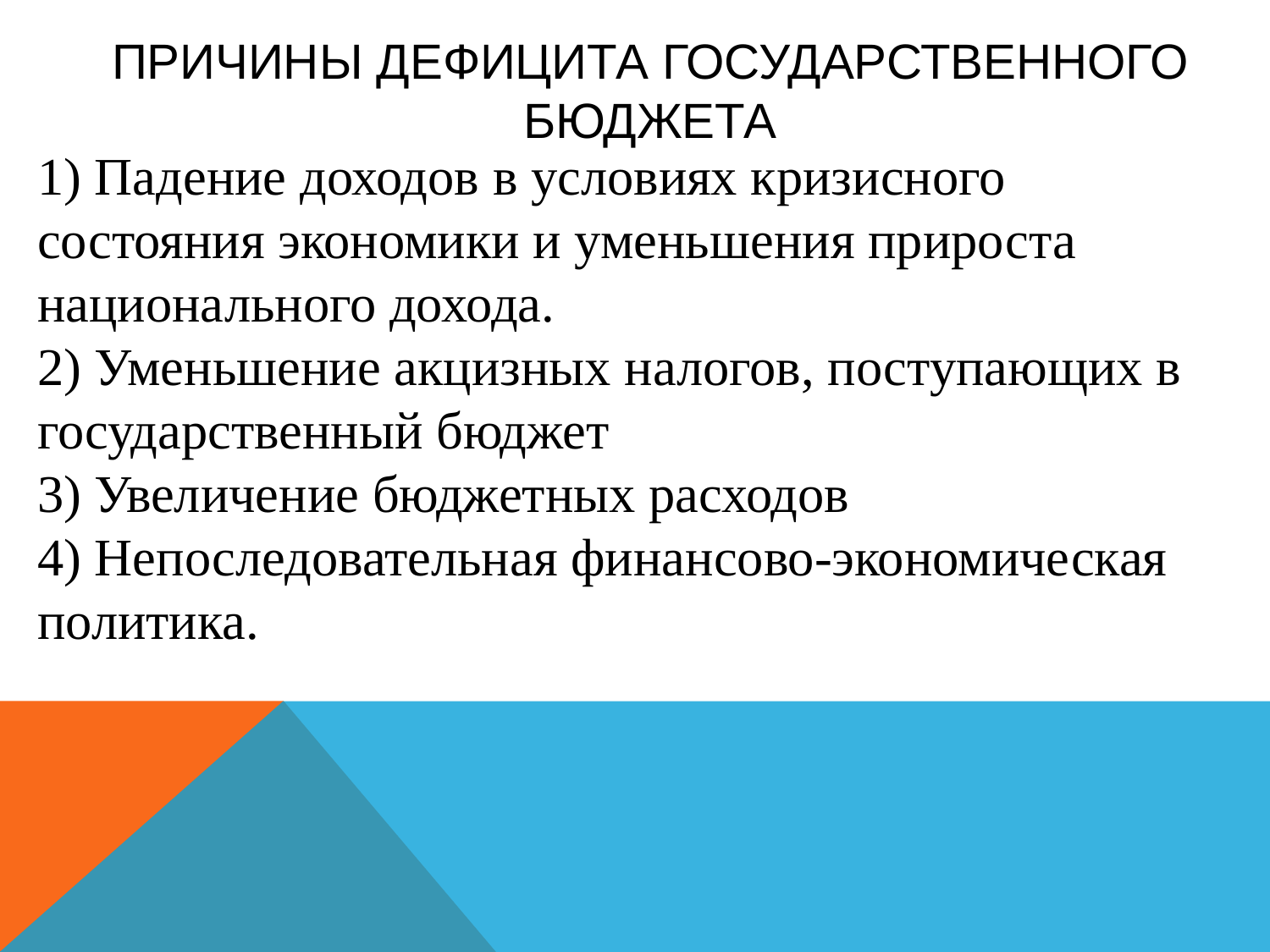

# Причины дефицита государственного бюджета
1) Падение доходов в условиях кризисного состояния экономики и уменьшения прироста национального дохода.
2) Уменьшение акцизных налогов, поступающих в государственный бюджет
3) Увеличение бюджетных расходов
4) Непоследовательная финансово-экономическая политика.